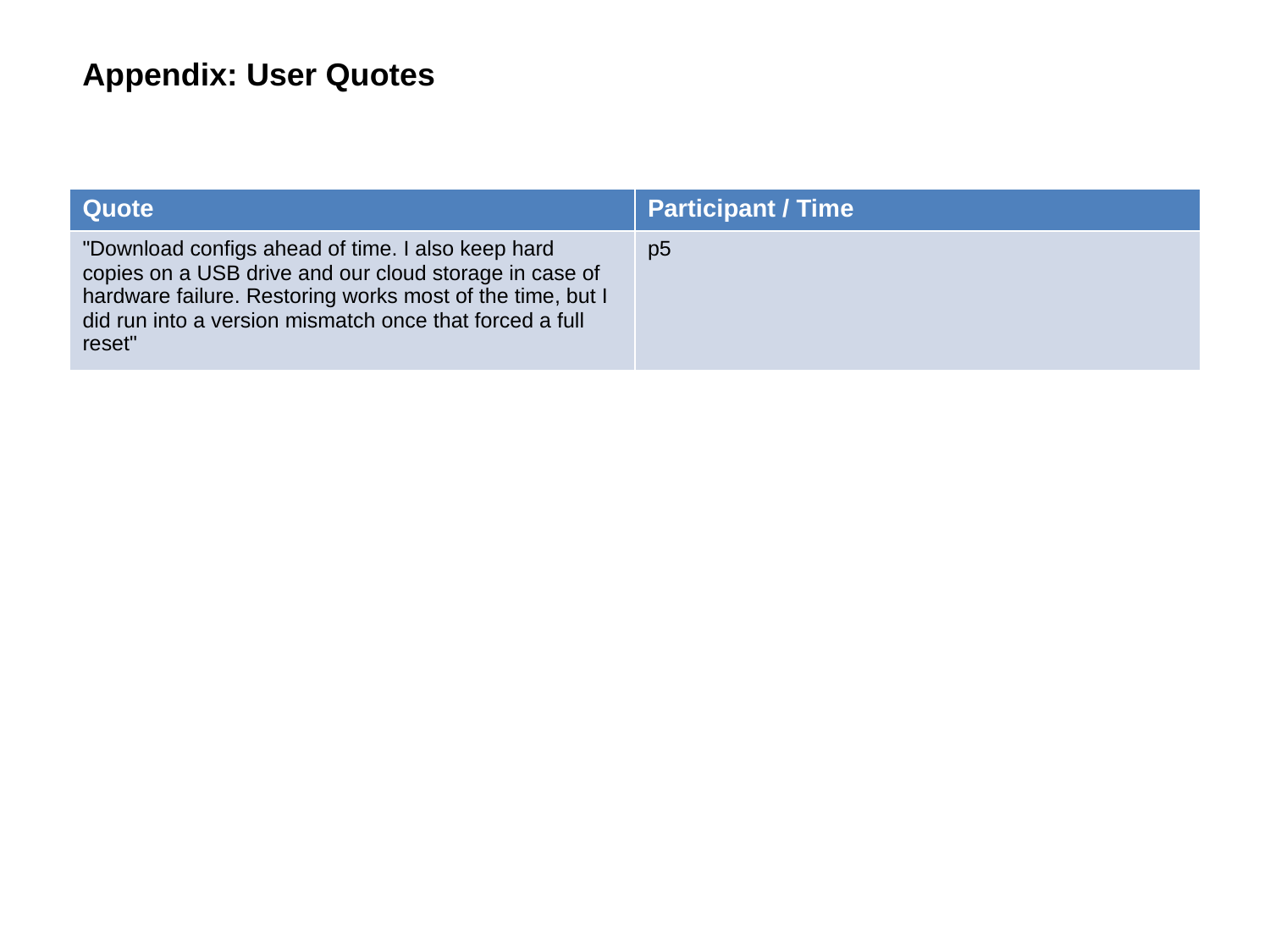

Appendix: User Quotes
| Quote | Participant / Time |
| --- | --- |
| "Download configs ahead of time. I also keep hard copies on a USB drive and our cloud storage in case of hardware failure. Restoring works most of the time, but I did run into a version mismatch once that forced a full reset" | p5 |